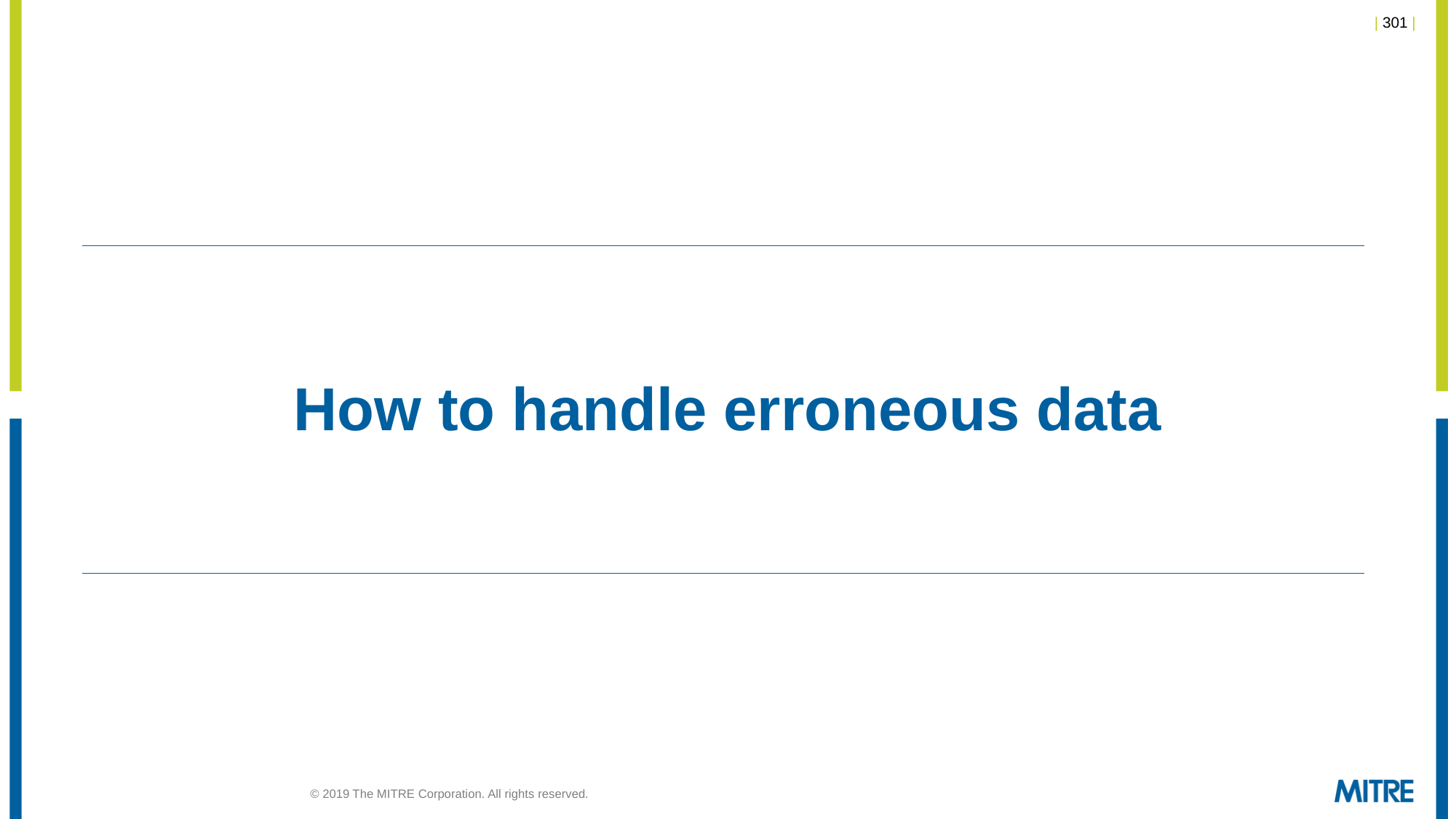

# How to handle erroneous data
© 2019 The MITRE Corporation. All rights reserved.